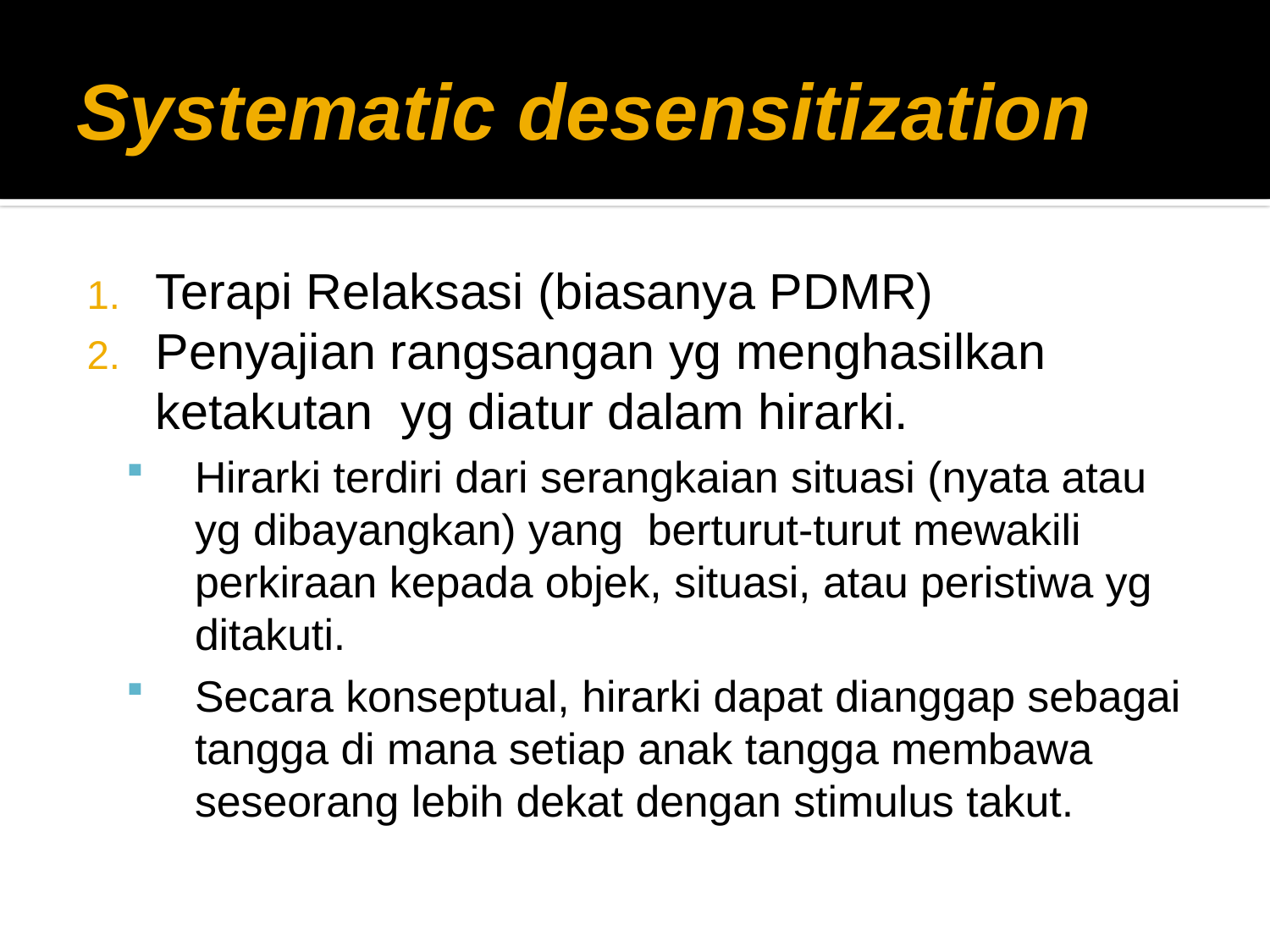

# Systematic desensitization
Terapi Relaksasi (biasanya PDMR)
Penyajian rangsangan yg menghasilkan ketakutan  yg diatur dalam hirarki.
Hirarki terdiri dari serangkaian situasi (nyata atau yg dibayangkan) yang  berturut-turut mewakili perkiraan kepada objek, situasi, atau peristiwa yg ditakuti.
Secara konseptual, hirarki dapat dianggap sebagai tangga di mana setiap anak tangga membawa seseorang lebih dekat dengan stimulus takut.